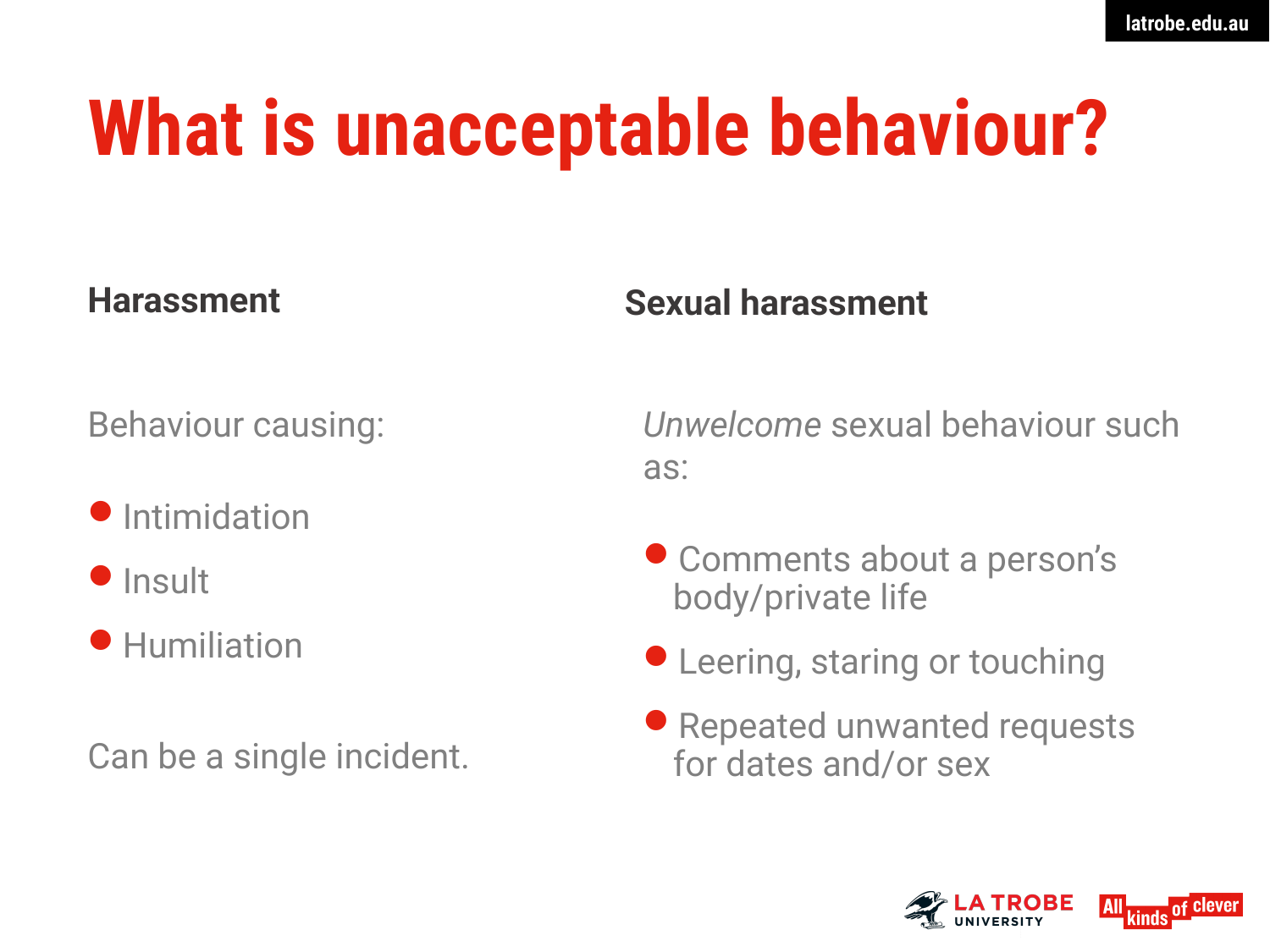

# What is unacceptable behaviour?
Harassment
Sexual harassment
Behaviour causing:

Intimidation
Insult
Humiliation

Can be a single incident.
Unwelcome sexual behaviour such as:

Comments about a person’s body/private life
Leering, staring or touching
Repeated unwanted requests for dates and/or sex